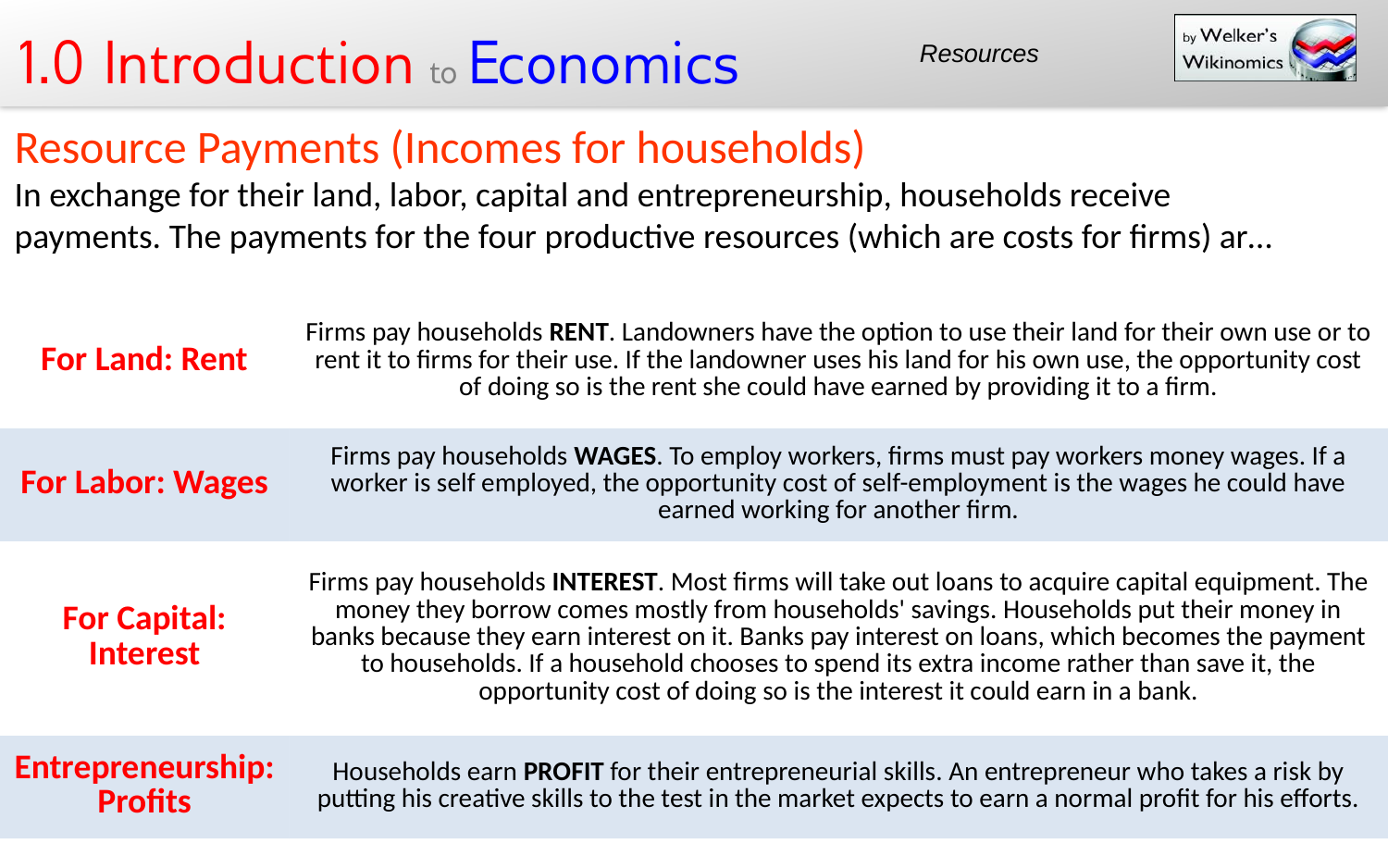

Resources
Resource Payments (Incomes for households)
In exchange for their land, labor, capital and entrepreneurship, households receive payments. The payments for the four productive resources (which are costs for firms) ar…
| For Land: Rent | Firms pay households RENT. Landowners have the option to use their land for their own use or to rent it to firms for their use. If the landowner uses his land for his own use, the opportunity cost of doing so is the rent she could have earned by providing it to a firm. |
| --- | --- |
| For Labor: Wages | Firms pay households WAGES. To employ workers, firms must pay workers money wages. If a worker is self employed, the opportunity cost of self-employment is the wages he could have earned working for another firm. |
| For Capital: Interest | Firms pay households INTEREST. Most firms will take out loans to acquire capital equipment. The money they borrow comes mostly from households' savings. Households put their money in banks because they earn interest on it. Banks pay interest on loans, which becomes the payment to households. If a household chooses to spend its extra income rather than save it, the opportunity cost of doing so is the interest it could earn in a bank. |
| Entrepreneurship: Profits | Households earn PROFIT for their entrepreneurial skills. An entrepreneur who takes a risk by putting his creative skills to the test in the market expects to earn a normal profit for his efforts. |